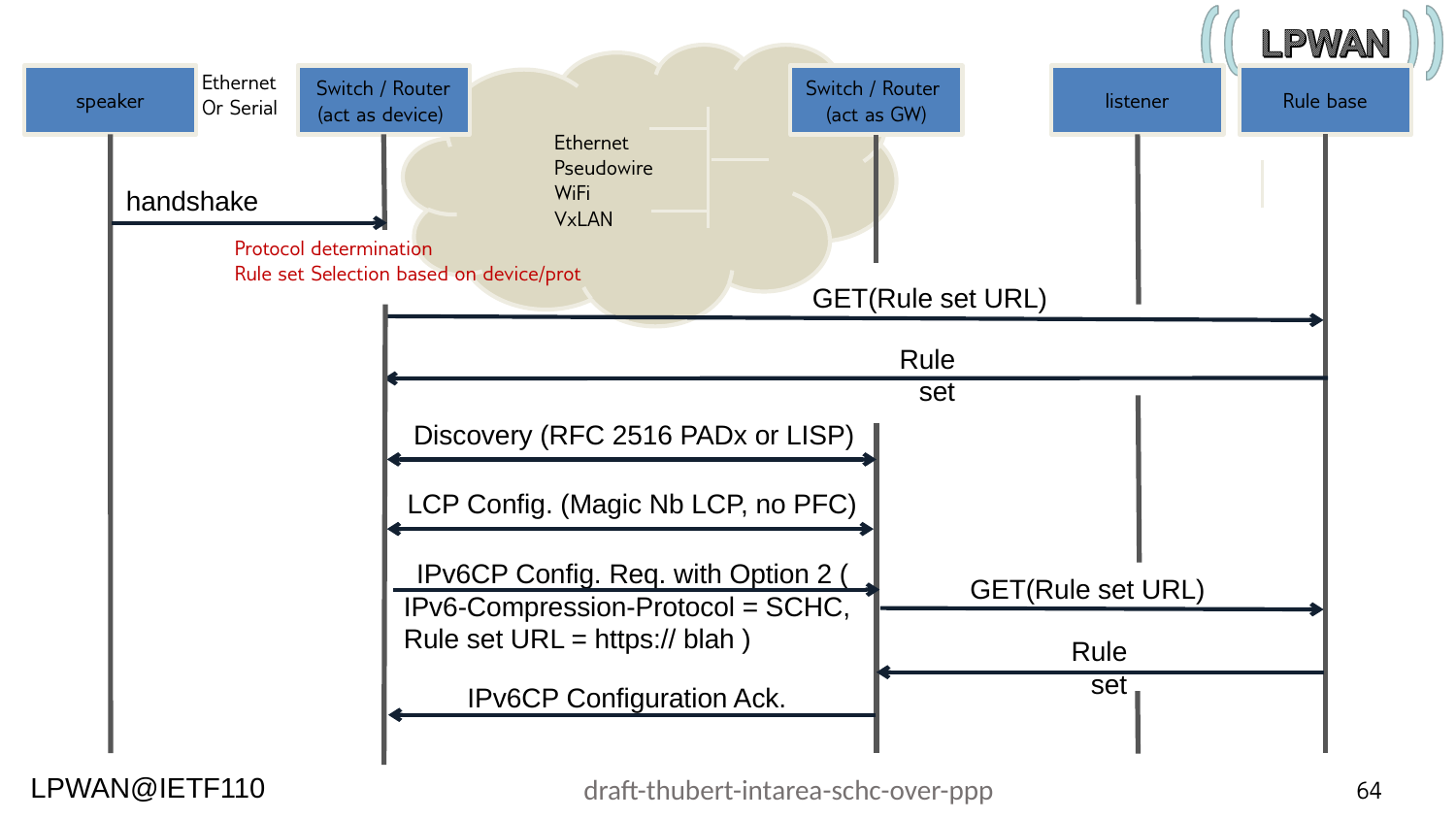

Ethernet
Pseudowire
WiFi
VxLAN
Ethernet
Or Serial
speaker
Switch / Router
(act as device)
Switch / Router  (act as GW)
listener
Rule base
handshake
Protocol determination
Rule set Selection based on device/prot
GET(Rule set URL)
Rule set
Discovery (RFC 2516 PADx or LISP)
LCP Config. (Magic Nb LCP, no PFC)
IPv6CP Config. Req. with Option 2 (
IPv6-Compression-Protocol = SCHC,
Rule set URL = https:// blah )
GET(Rule set URL)
Rule set
IPv6CP Configuration Ack.
draft-thubert-intarea-schc-over-ppp
64